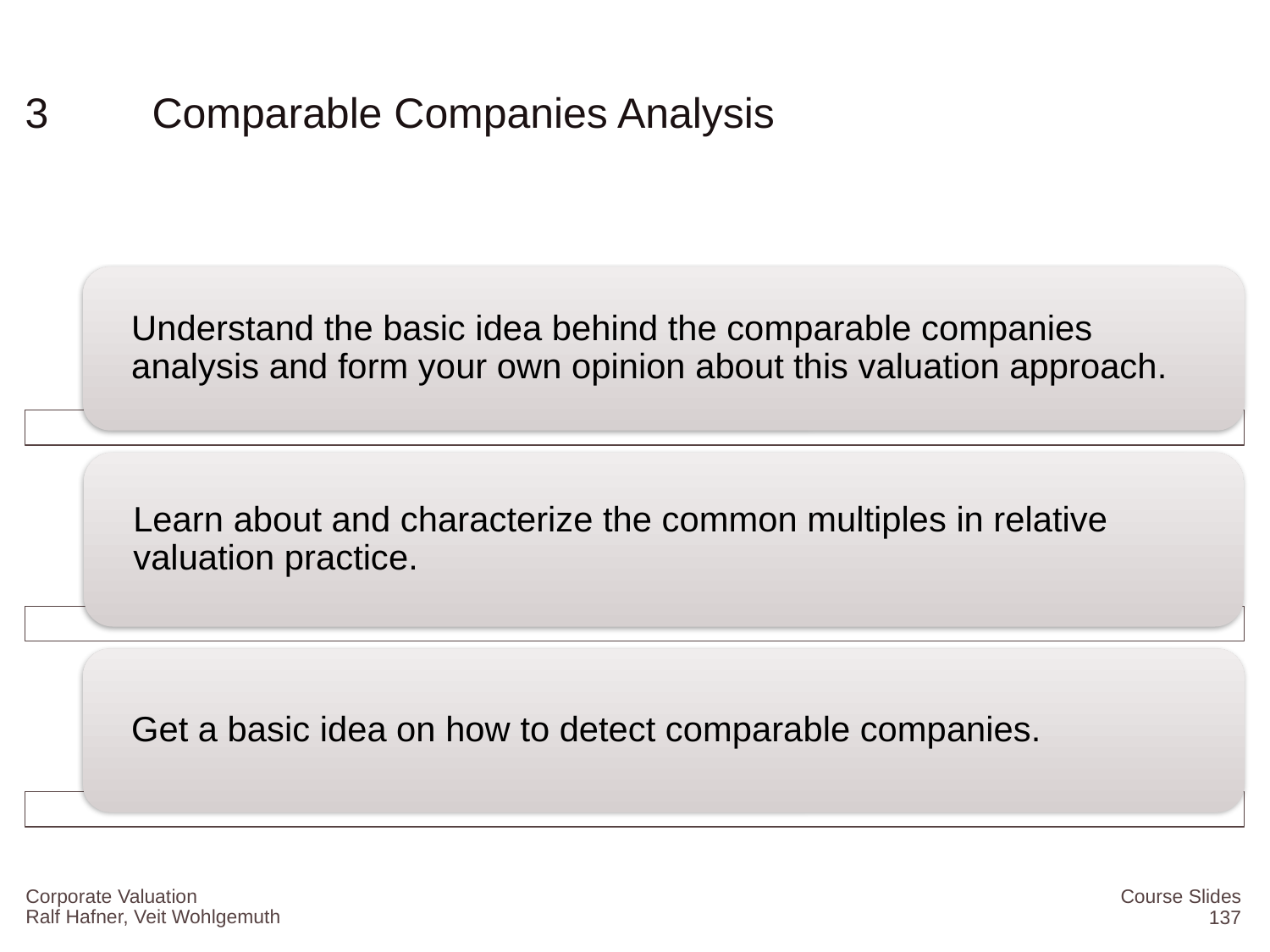

# 3	Comparable Companies Analysis
Understand the basic idea behind the comparable companies analysis and form your own opinion about this valuation approach.
Learn about and characterize the common multiples in relative valuation practice.
Get a basic idea on how to detect comparable companies.
Corporate Valuation
Course Slides
137